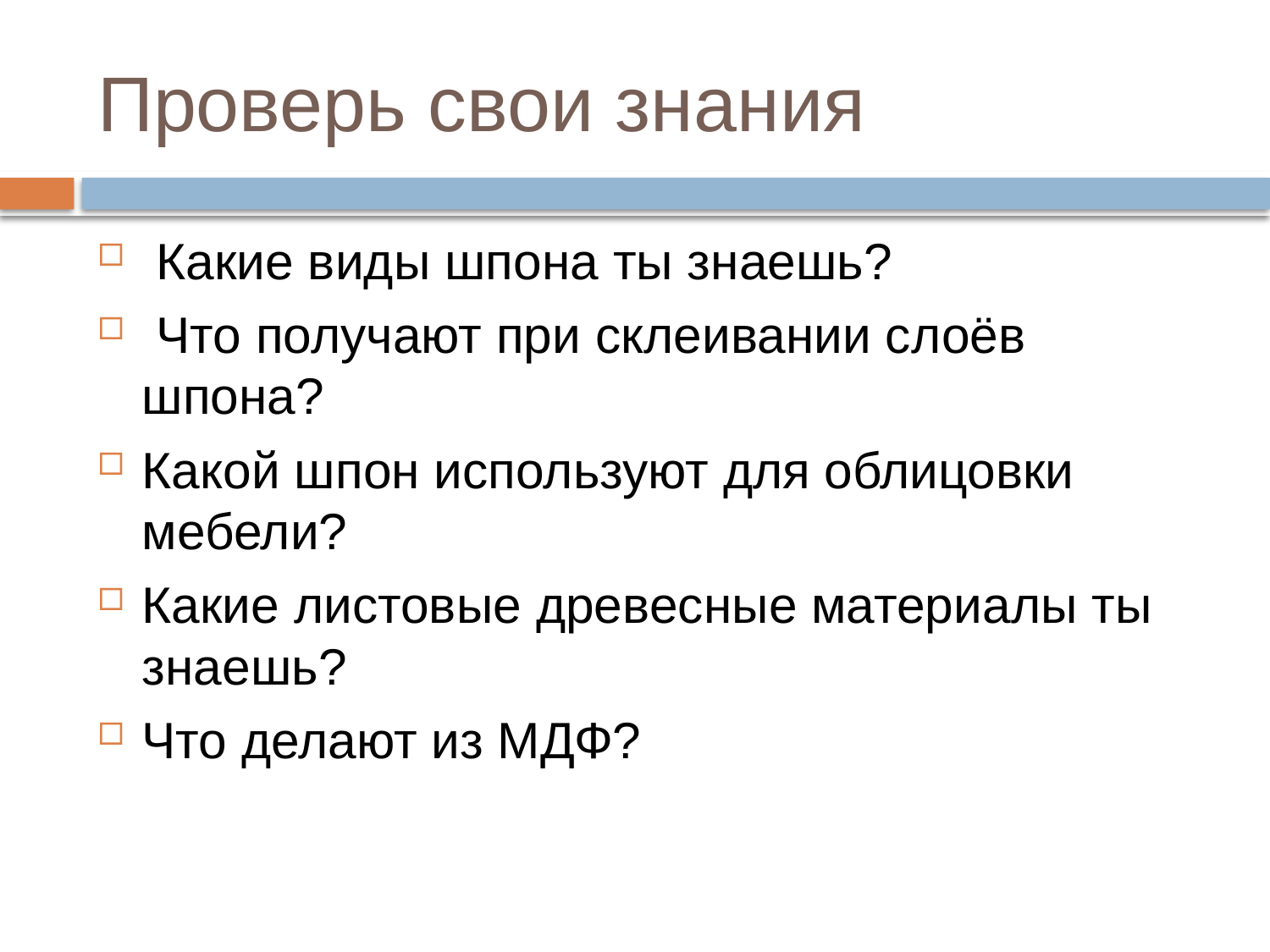

# Проверь свои знания
 Какие виды шпона ты знаешь?
 Что получают при склеивании слоёв шпона?
Какой шпон используют для облицовки мебели?
Какие листовые древесные материалы ты знаешь?
Что делают из МДФ?